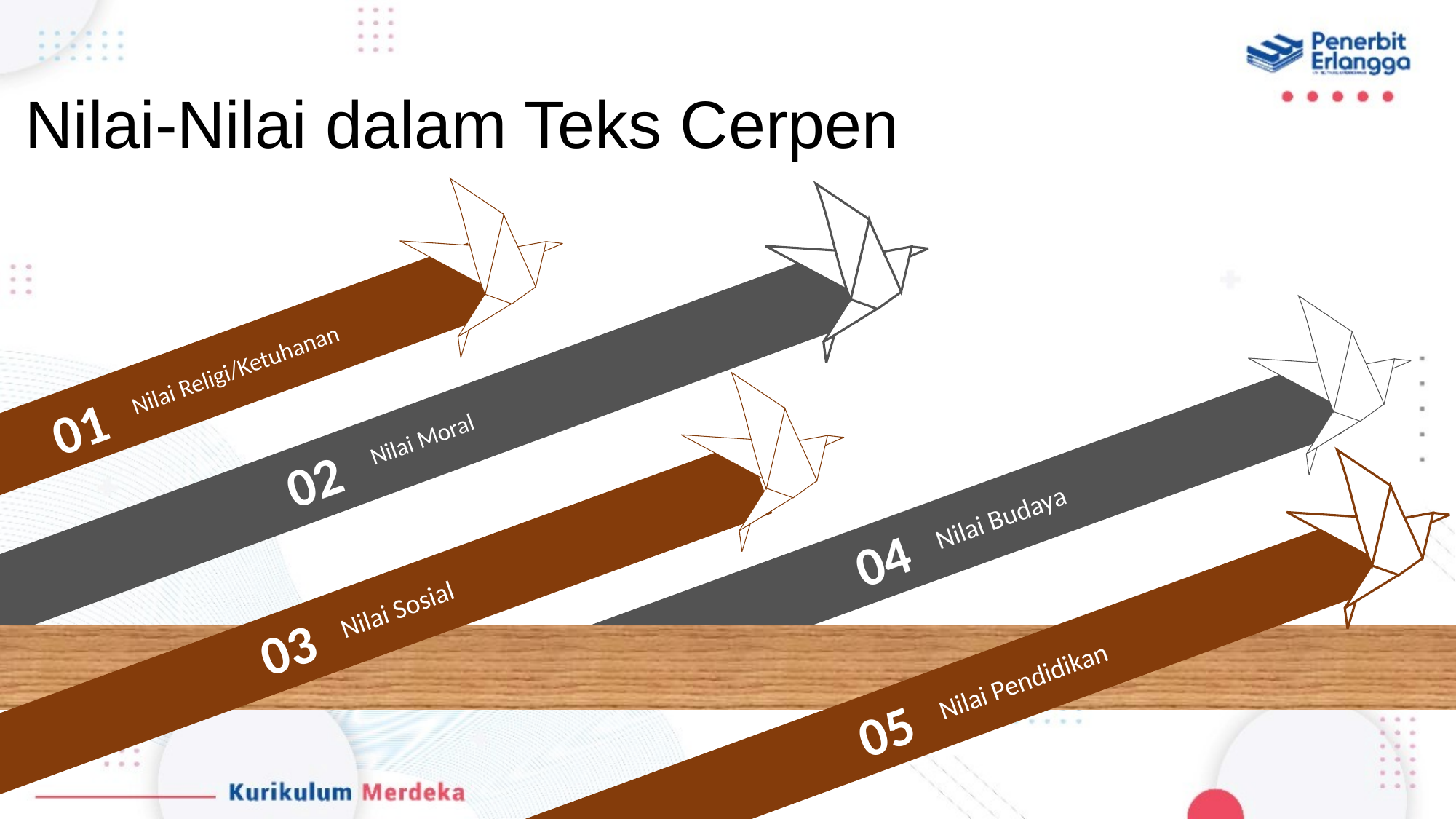

# Nilai-Nilai dalam Teks Cerpen

Nilai Religi/Ketuhanan

Nilai Moral
01

02

Nilai Budaya

04
Nilai Sosial
03

Nilai Pendidikan
05